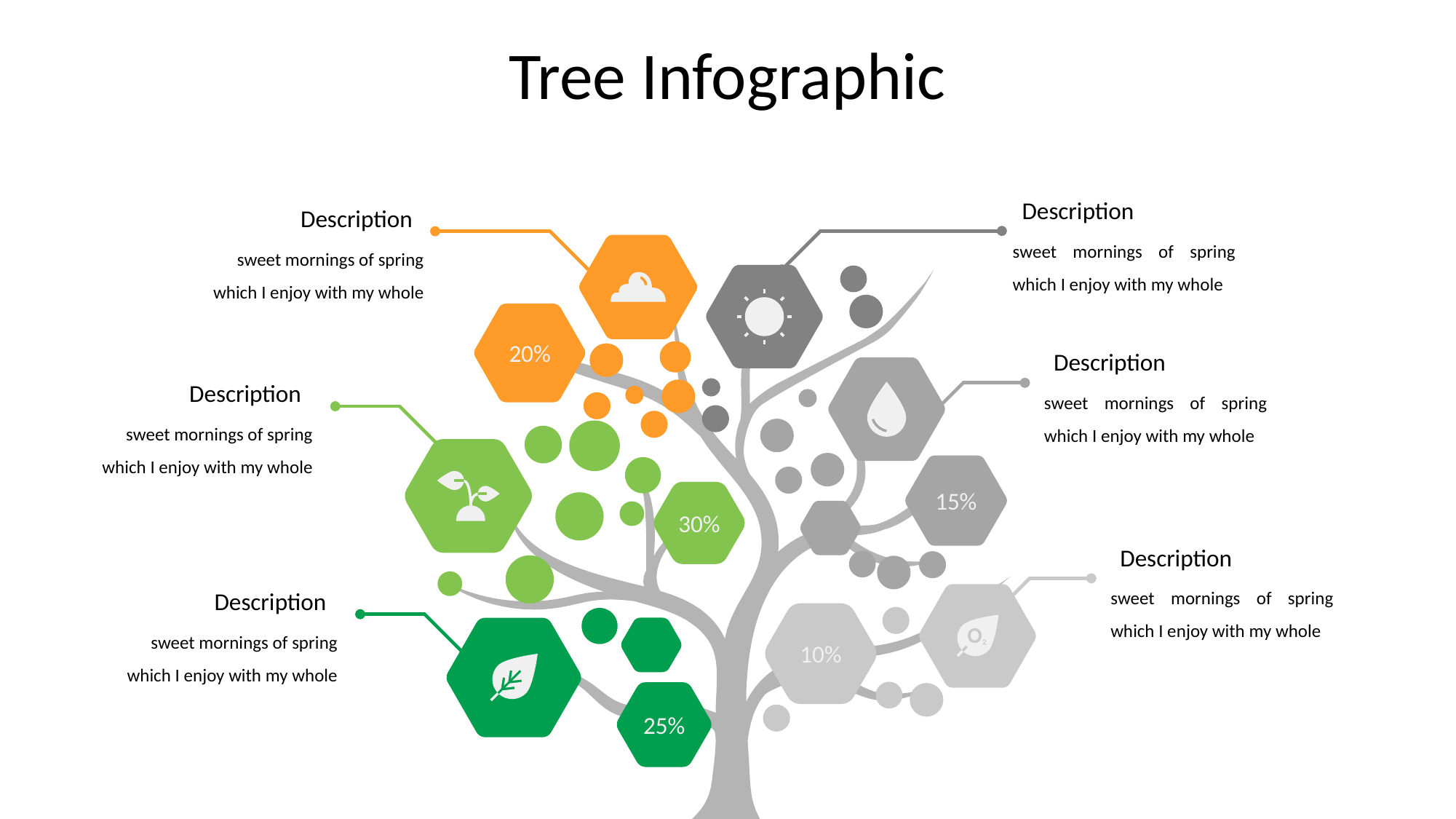

Tree Infographic
Description
Description
sweet mornings of spring which I enjoy with my whole
sweet mornings of spring which I enjoy with my whole

20%

Description

Description
sweet mornings of spring which I enjoy with my whole

sweet mornings of spring which I enjoy with my whole

15%

30%
Description

sweet mornings of spring which I enjoy with my whole

Description

sweet mornings of spring which I enjoy with my whole

10%

25%